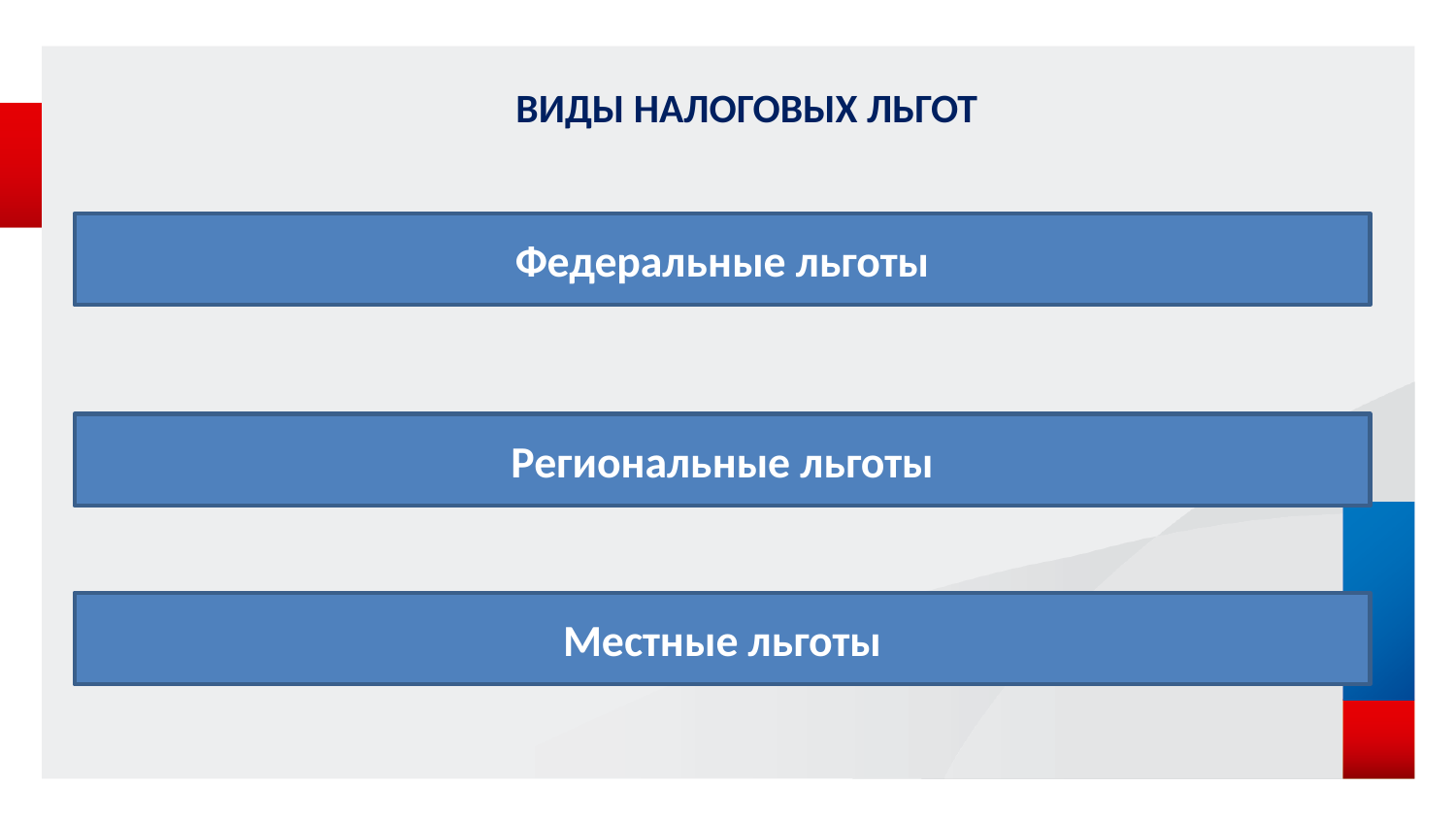

ВИДЫ НАЛОГОВЫХ ЛЬГОТ

Федеральные льготы

Региональные льготы

Местные льготы